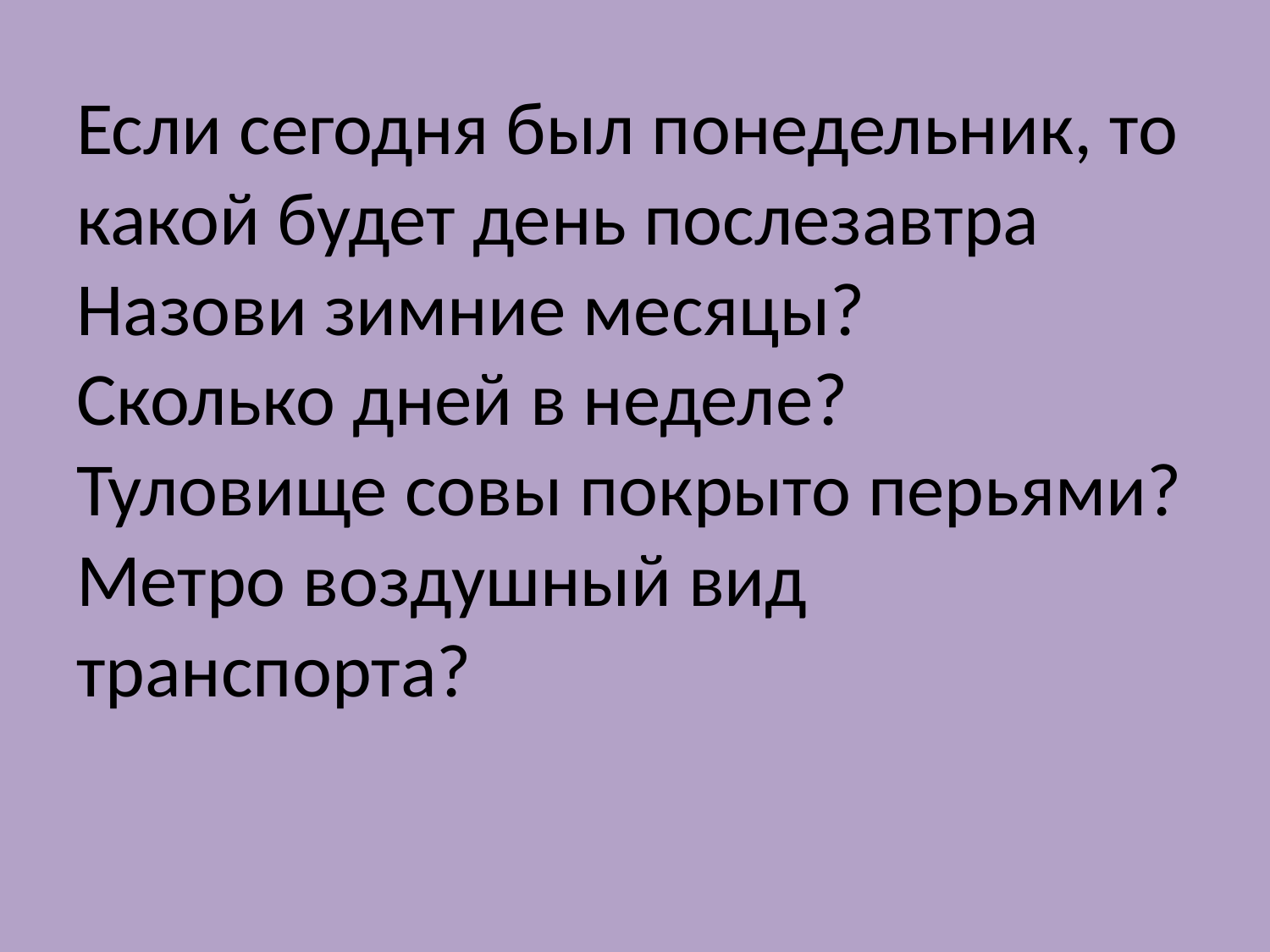

# Если сегодня был понедельник, то какой будет день послезавтра Назови зимние месяцы? Сколько дней в неделе? Туловище совы покрыто перьями? Метро воздушный вид транспорта?